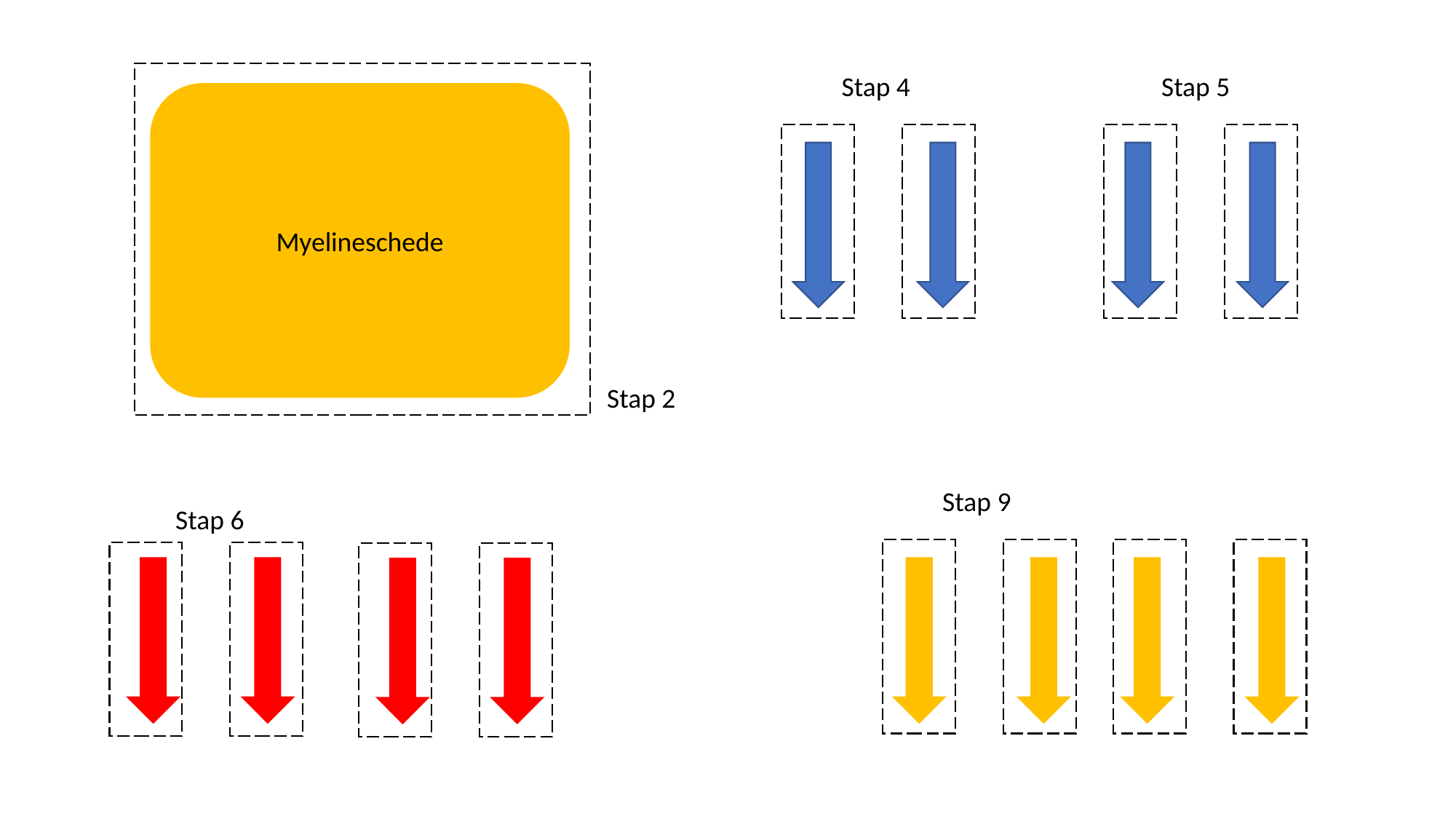

Stap 4
Stap 5
Myelineschede

Stap 2
Stap 9
Stap 6